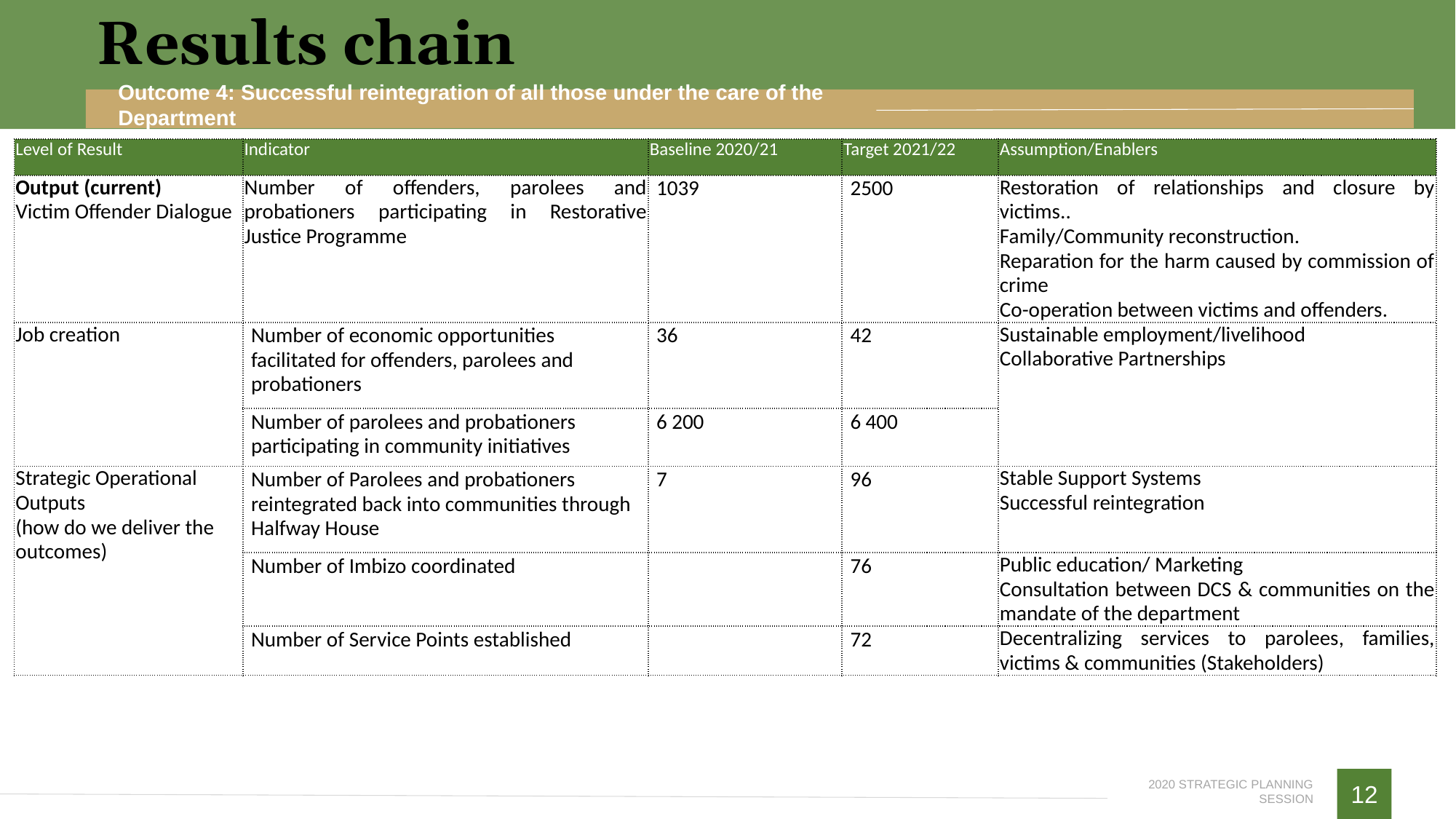

Results chain
Outcome 4: Successful reintegration of all those under the care of the Department
| Level of Result | Indicator | Baseline 2020/21 | Target 2021/22 | Assumption/Enablers |
| --- | --- | --- | --- | --- |
| Output (current) Victim Offender Dialogue | Number of offenders, parolees and probationers participating in Restorative Justice Programme | 1039 | 2500 | Restoration of relationships and closure by victims.. Family/Community reconstruction. Reparation for the harm caused by commission of crime Co-operation between victims and offenders. |
| Job creation | Number of economic opportunities facilitated for offenders, parolees and probationers | 36 | 42 | Sustainable employment/livelihood Collaborative Partnerships |
|  | Number of parolees and probationers participating in community initiatives | 6 200 | 6 400 |  |
| Strategic Operational Outputs (how do we deliver the outcomes) | Number of Parolees and probationers reintegrated back into communities through Halfway House | 7 | 96 | Stable Support Systems Successful reintegration |
|  | Number of Imbizo coordinated |  | 76 | Public education/ Marketing Consultation between DCS & communities on the mandate of the department |
|  | Number of Service Points established |  | 72 | Decentralizing services to parolees, families, victims & communities (Stakeholders) |